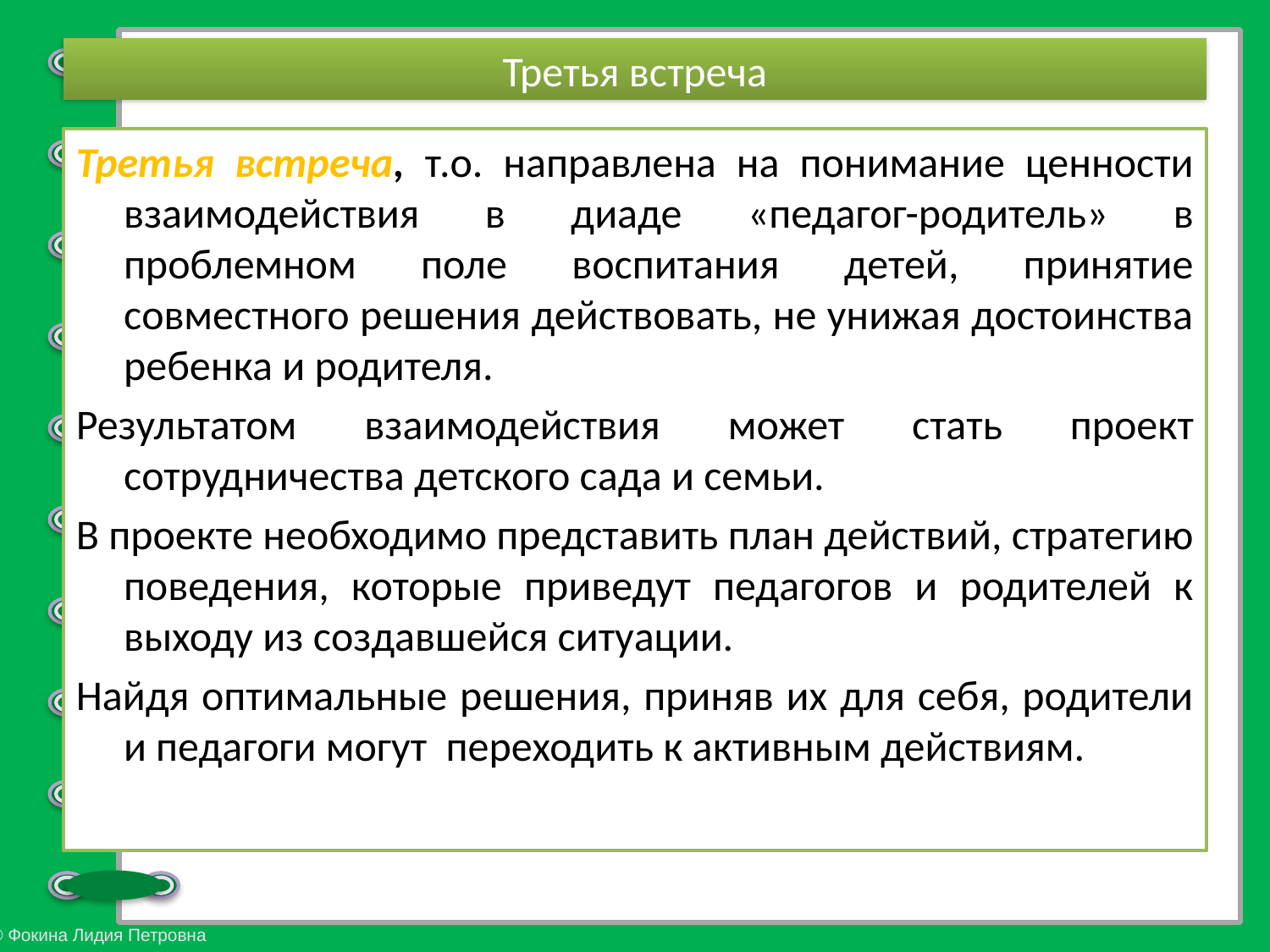

# Третья встреча
Третья встреча, т.о. направлена на понимание ценности взаимодействия в диаде «педагог-родитель» в проблемном поле воспитания детей, принятие совместного решения действовать, не унижая достоинства ребенка и родителя.
Результатом взаимодействия может стать проект сотрудничества детского сада и семьи.
В проекте необходимо представить план действий, стратегию поведения, которые приведут педагогов и родителей к выходу из создавшейся ситуации.
Найдя оптимальные решения, приняв их для себя, родители и педагоги могут  переходить к активным действиям.